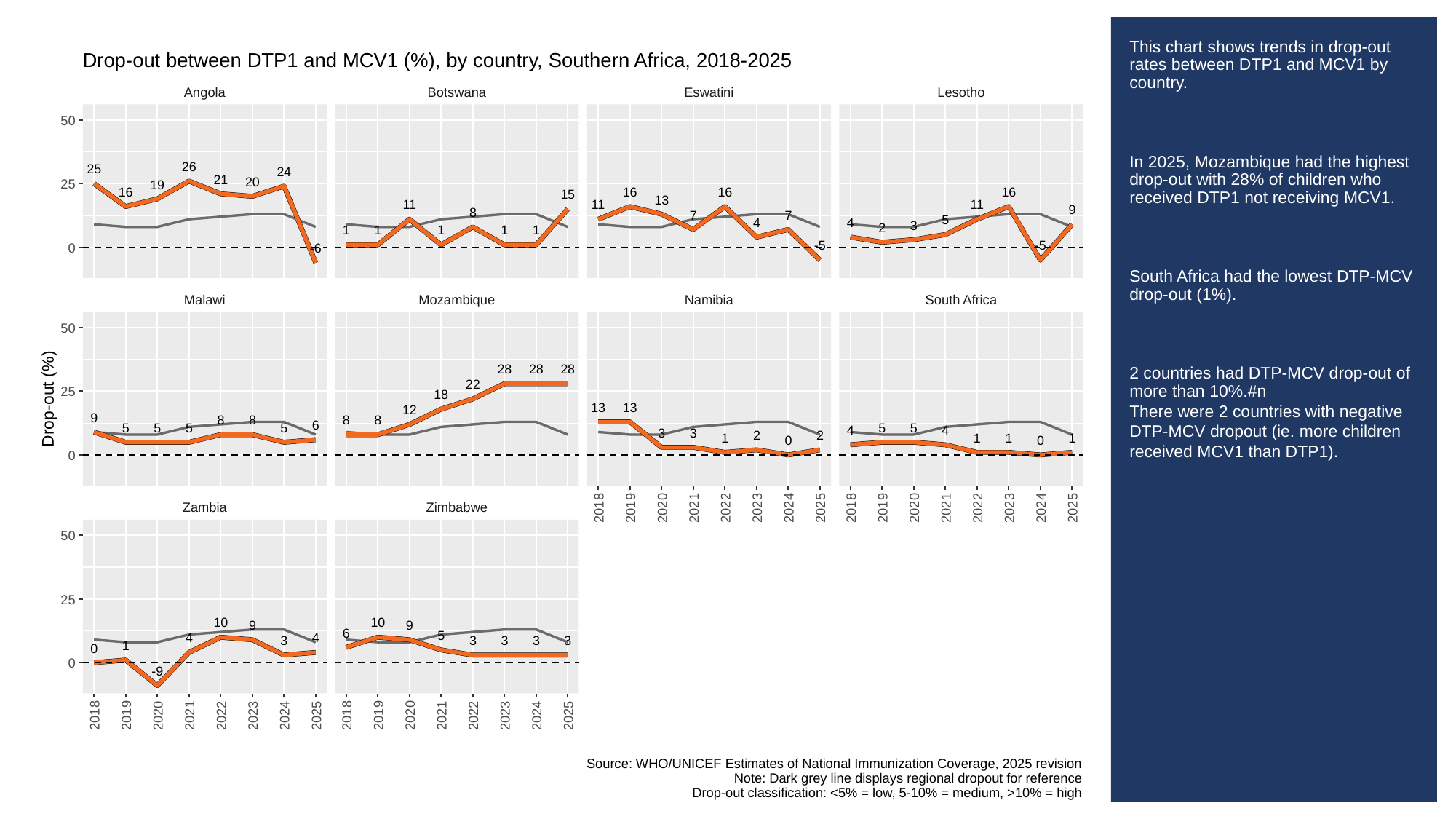

# This chart shows trends in drop-out rates between DTP1 and MCV1 by country.

In 2025, Mozambique had the highest drop-out with 28% of children who received DTP1 not receiving MCV1.

South Africa had the lowest DTP-MCV drop-out (1%).

2 countries had DTP-MCV drop-out of more than 10%.#n
There were 2 countries with negative DTP-MCV dropout (ie. more children received MCV1 than DTP1).

Drop-out between DTP1 and MCV1 (%), by country, Southern Africa, 2018-2025
Angola
Botswana
Eswatini
Lesotho

50

26
25
24
21
20
25
19

16
16
16
16
15
13
11
11
11
9

8

7
7

5

4
4
3
2
1
1
1
1
1
-5
-5
0
-6

Malawi
Mozambique
Namibia
South Africa

50

28
28
28
22

25
18

Drop-out (%)
13
13
12
9
8
8
8
8
6

5
5
5
5
5
5

4
4
3
3
2
2

1
1
1
1
0
0

0

Zambia
Zimbabwe
2018
2019
2020
2021
2022
2023
2024
2025
2018
2019
2020
2021
2022
2023
2024
2025

50

25

10
10
9
9
6

5

4
4
3
3
3
3
3

1
0
0

-9

2018
2019
2020
2021
2022
2023
2024
2025
2018
2019
2020
2021
2022
2023
2024
2025
Source: WHO/UNICEF Estimates of National Immunization Coverage, 2025 revision
Note: Dark grey line displays regional dropout for reference
Drop-out classification: <5% = low, 5-10% = medium, >10% = high